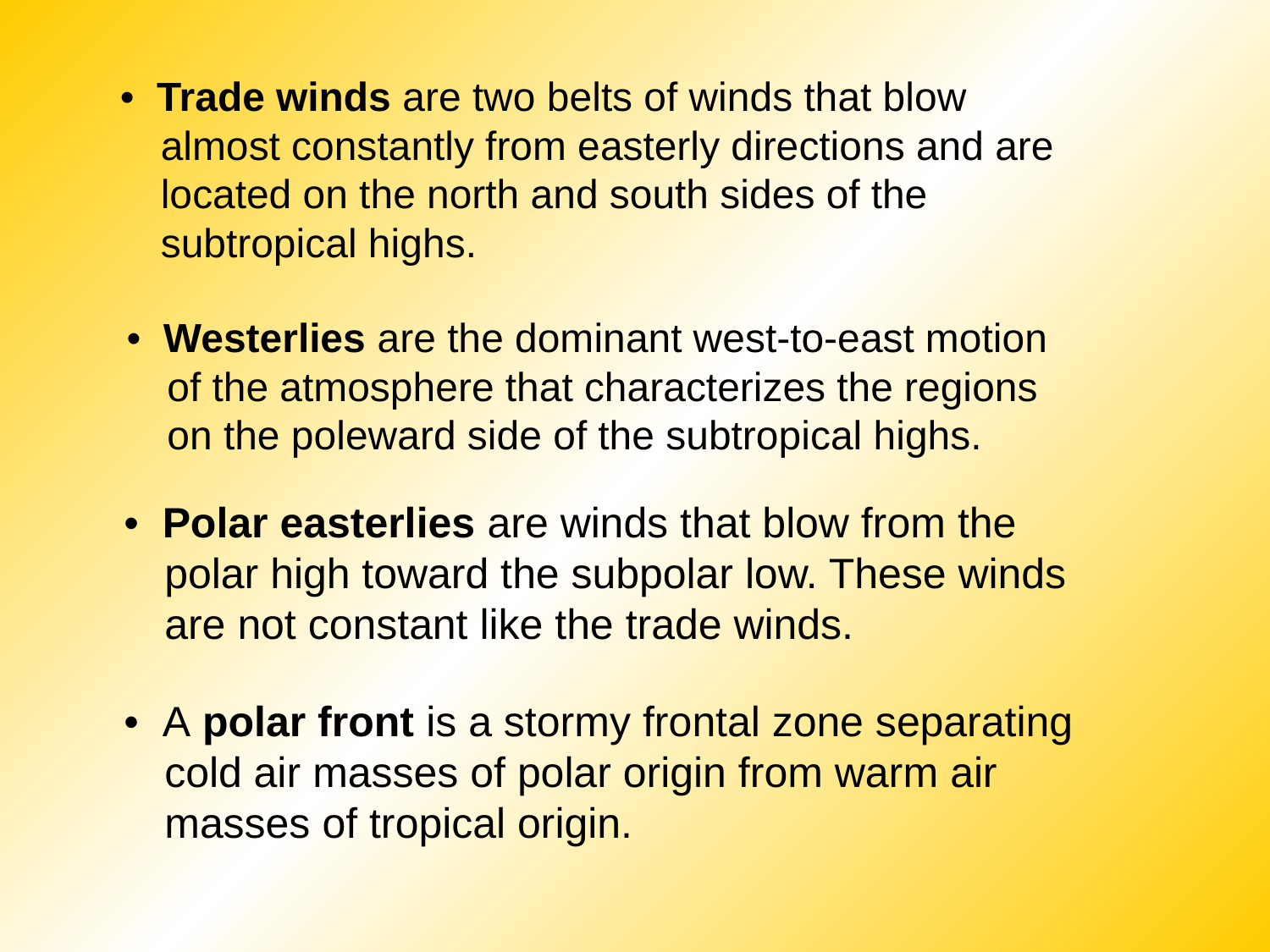

•  Trade winds are two belts of winds that blow almost constantly from easterly directions and are located on the north and south sides of the subtropical highs.
•  Westerlies are the dominant west-to-east motion of the atmosphere that characterizes the regions on the poleward side of the subtropical highs.
•  Polar easterlies are winds that blow from the polar high toward the subpolar low. These winds are not constant like the trade winds.
•  A polar front is a stormy frontal zone separating cold air masses of polar origin from warm air masses of tropical origin.